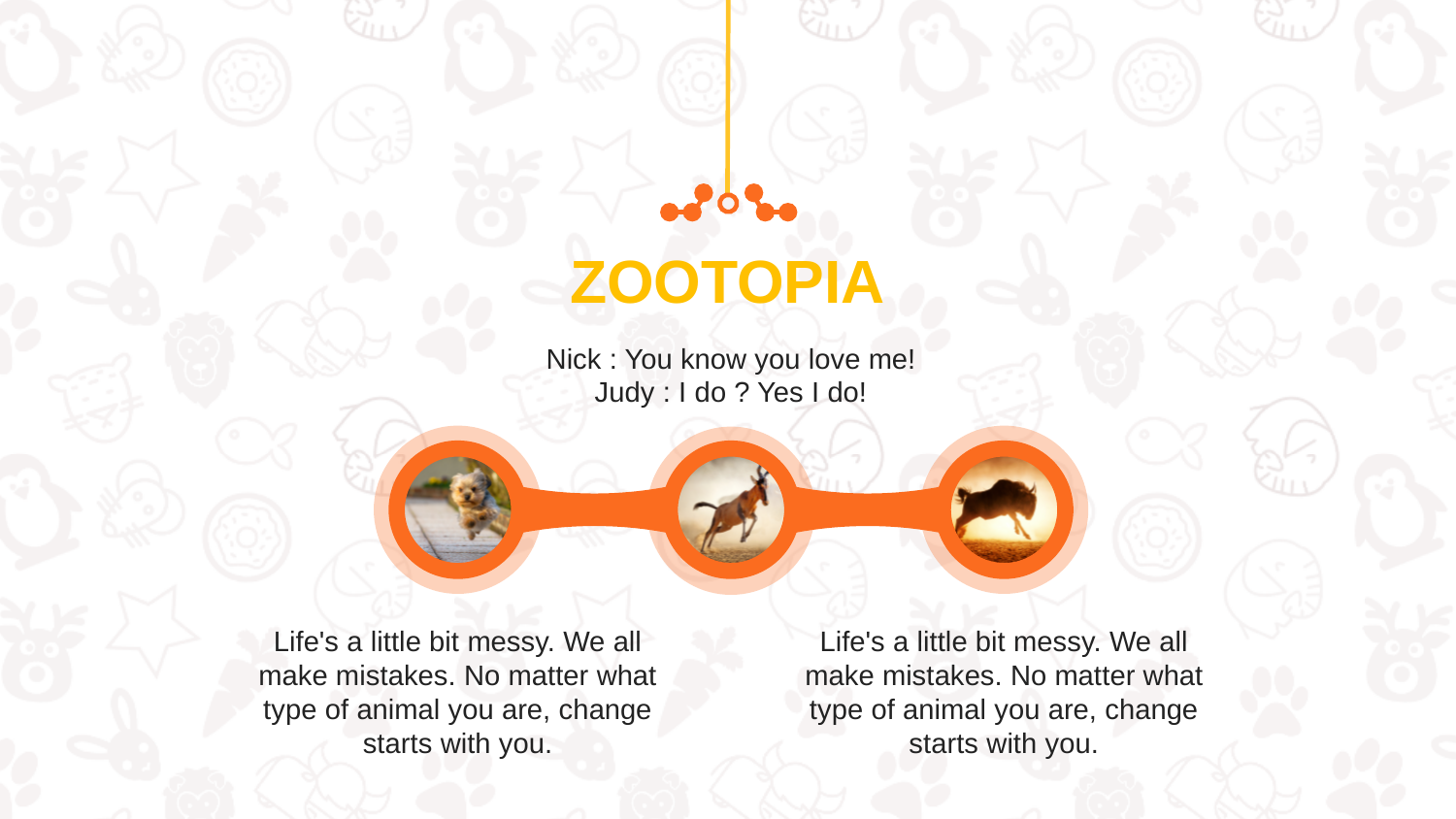

ZOOTOPIA
Nick : You know you love me!
Judy : I do ? Yes I do!

Life's a little bit messy. We all make mistakes. No matter what type of animal you are, change starts with you.
Life's a little bit messy. We all make mistakes. No matter what type of animal you are, change starts with you.